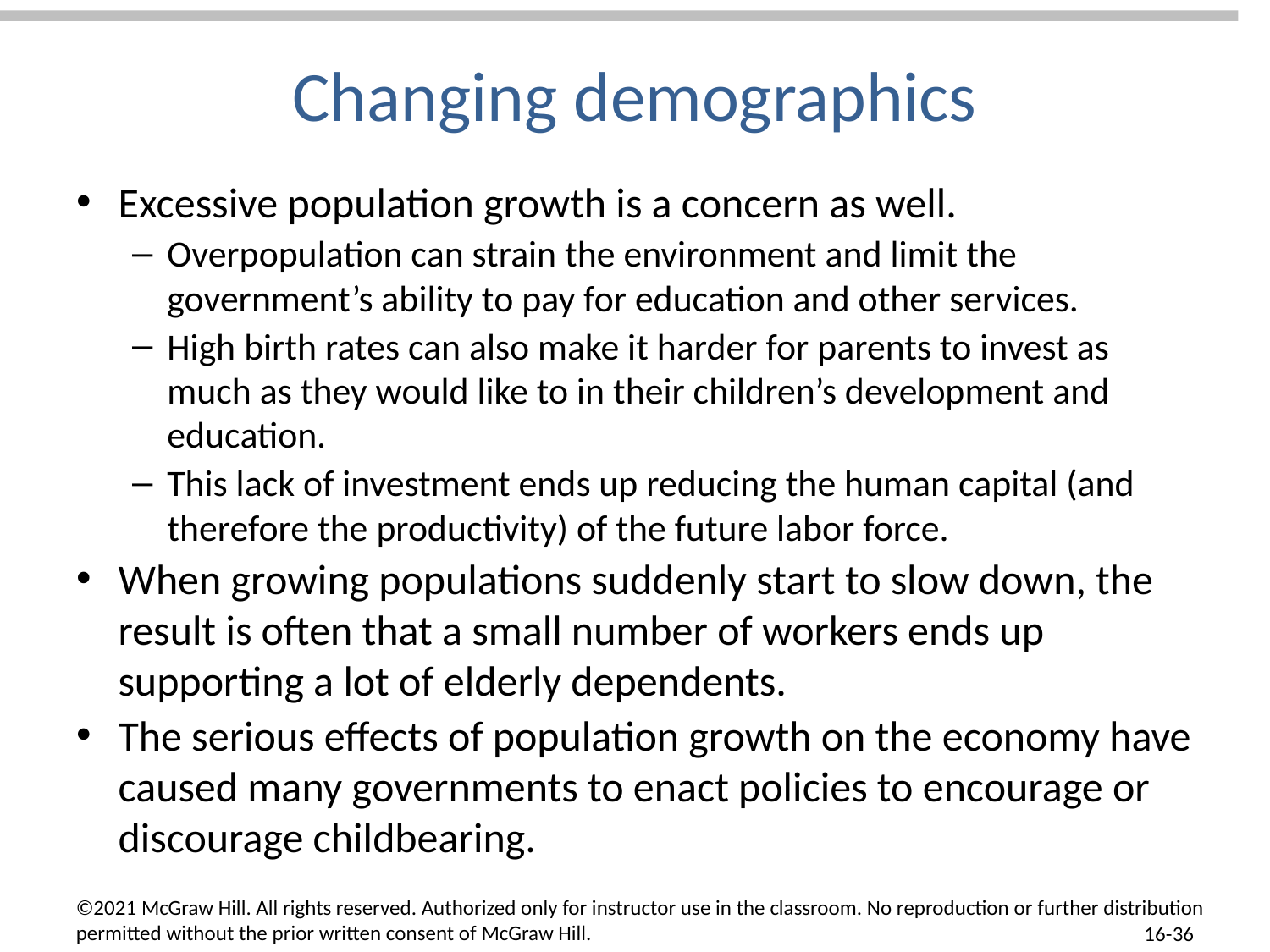

# Changing demographics
Excessive population growth is a concern as well.
Overpopulation can strain the environment and limit the government’s ability to pay for education and other services.
High birth rates can also make it harder for parents to invest as much as they would like to in their children’s development and education.
This lack of investment ends up reducing the human capital (and therefore the productivity) of the future labor force.
When growing populations suddenly start to slow down, the result is often that a small number of workers ends up supporting a lot of elderly dependents.
The serious effects of population growth on the economy have caused many governments to enact policies to encourage or discourage childbearing.